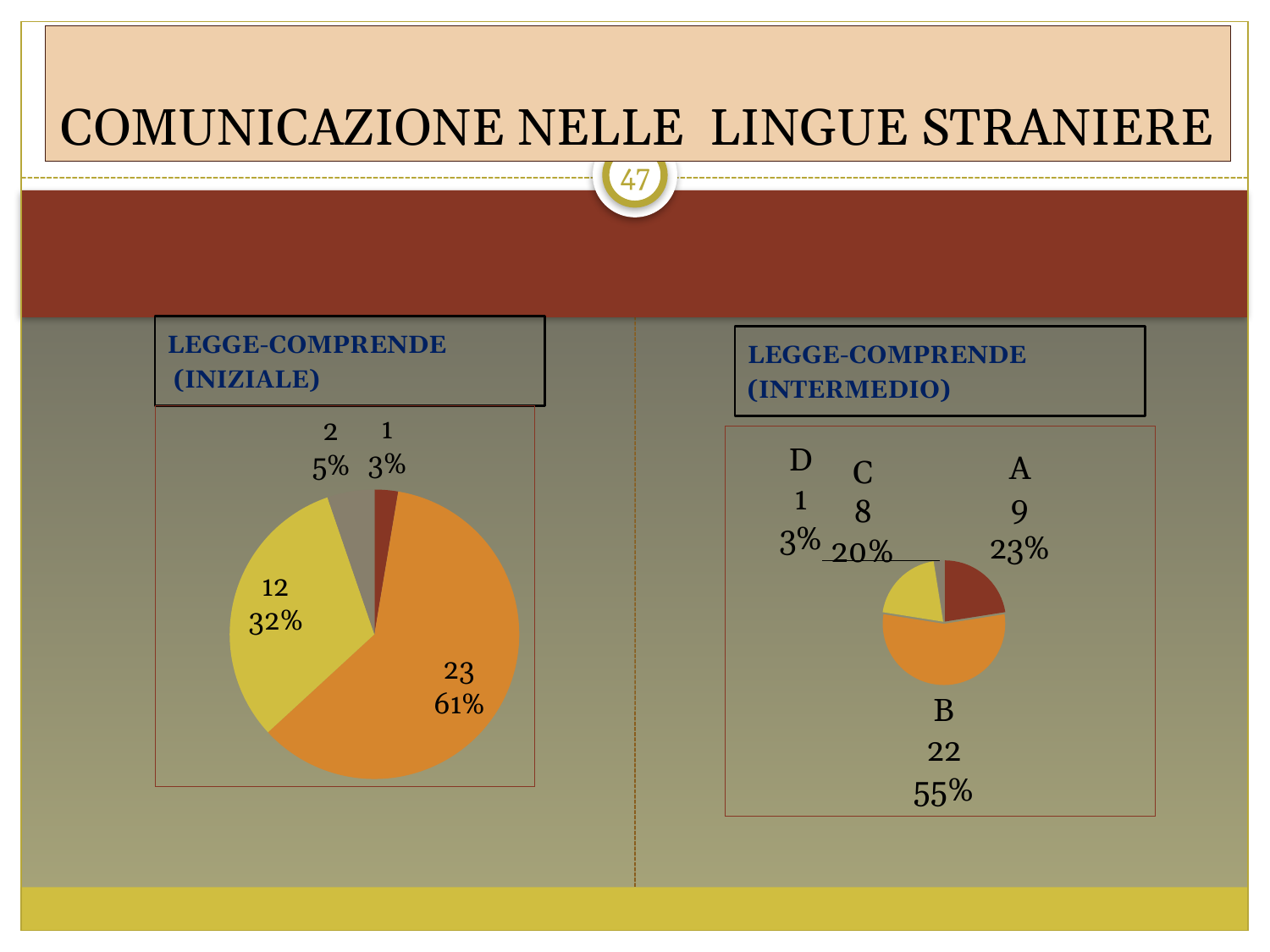

# COMUNICAZIONE NELLE  LINGUE STRANIERE
47
LEGGE-COMPRENDE
 (INIZIALE)
LEGGE-COMPRENDE
(INTERMEDIO)

### Chart

| Category | Vendite |
|---|---|
| A | 1.0 |
| B | 23.0 |
| C | 12.0 |
| D | 2.0 |

### Chart

| Category | Vendite |
|---|---|
| A | 9.0 |
| B | 22.0 |
| C | 8.0 |
| D | 1.0 |